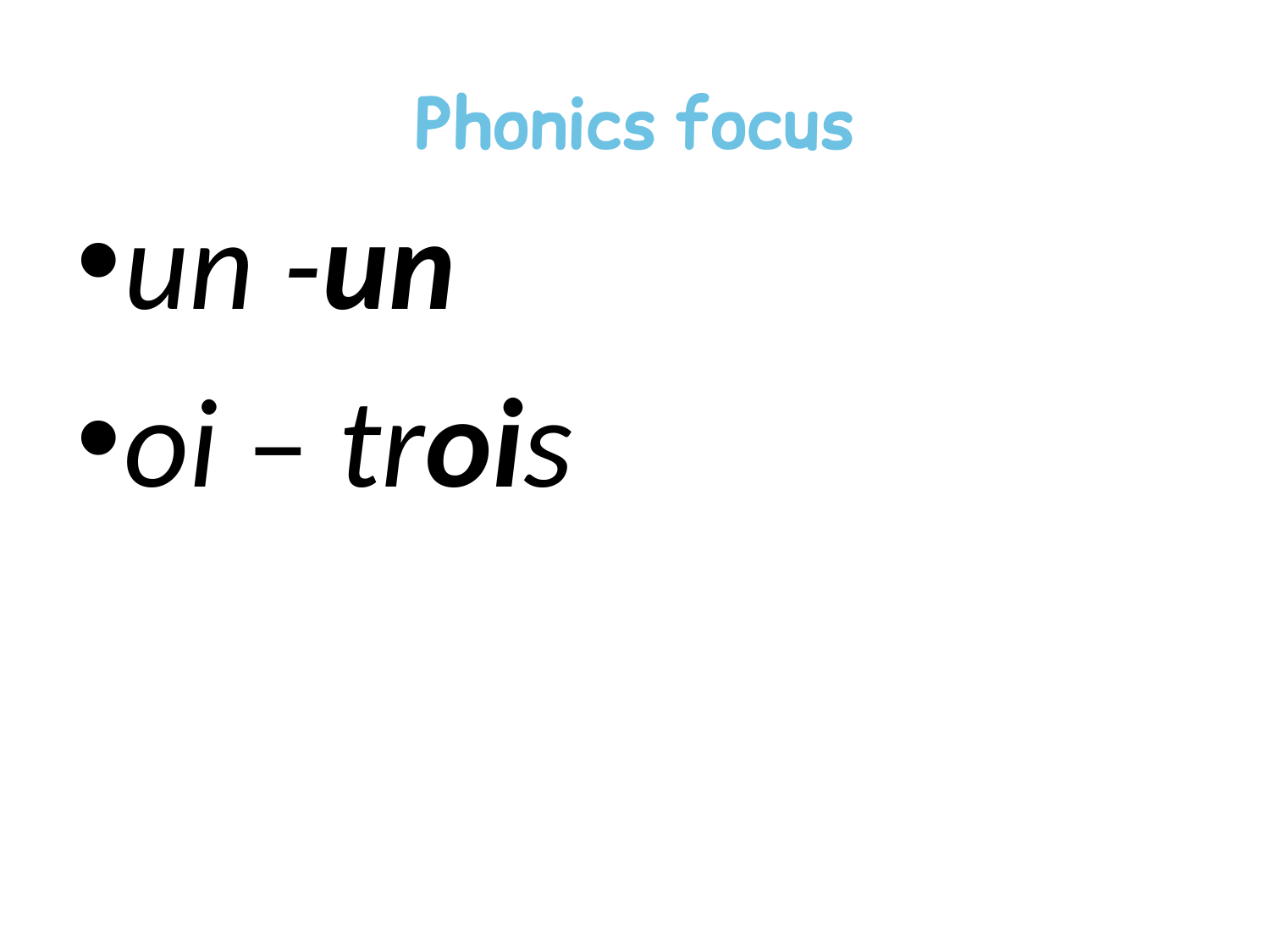

# Phonics focus
un -un
oi – trois